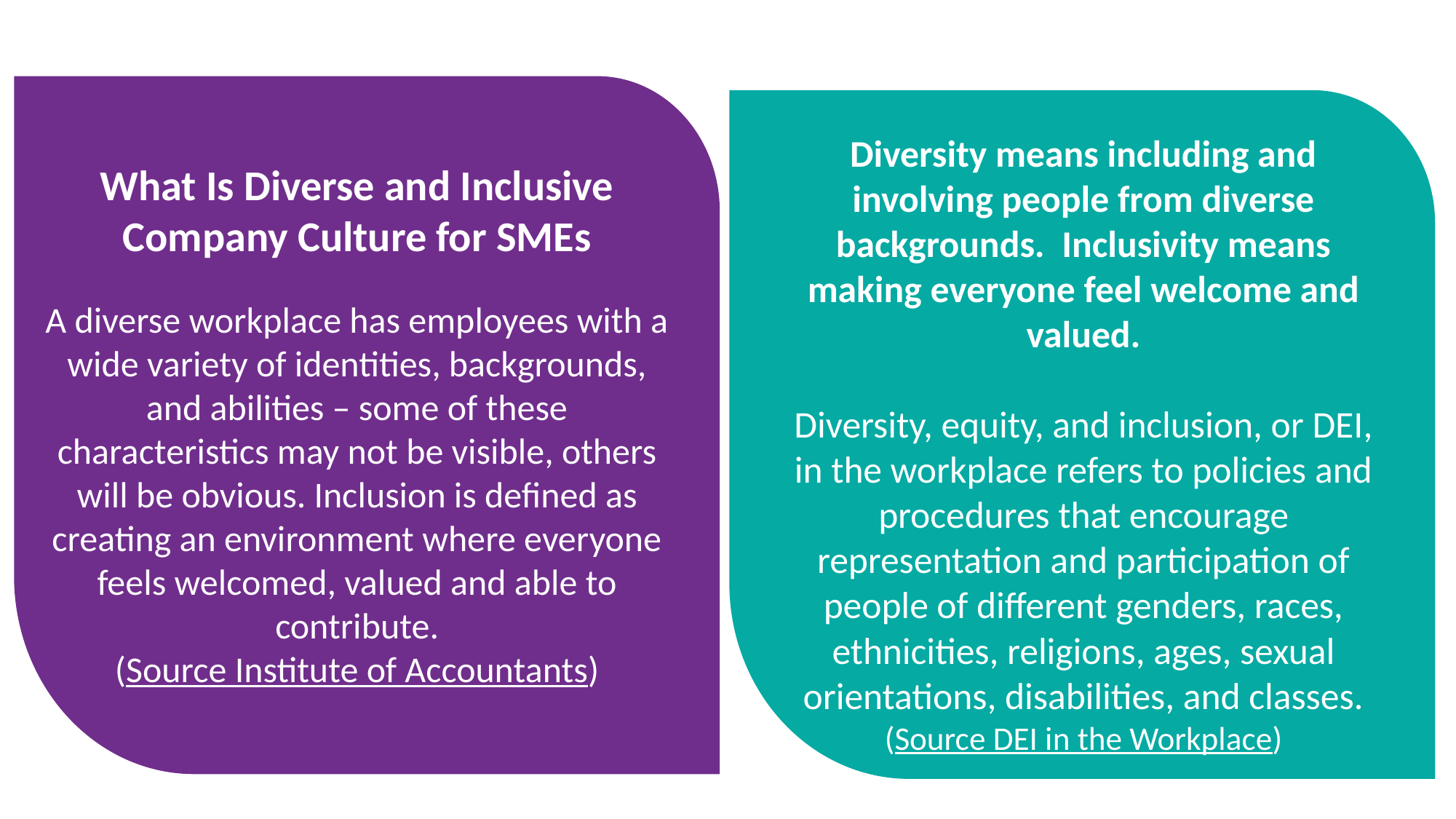

Diversity means including and involving people from diverse backgrounds. ​ ​Inclusivity means making everyone feel welcome and valued.

Diversity, equity, and inclusion, or DEI, in the workplace refers to policies and procedures that encourage representation and participation of people of different genders, races, ethnicities, religions, ages, sexual orientations, disabilities, and classes.
(Source DEI in the Workplace)
What Is Diverse and Inclusive Company Culture for SMEs

A diverse workplace has employees with a wide variety of identities, backgrounds, and abilities – some of these characteristics may not be visible, others will be obvious. Inclusion is defined as creating an environment where everyone feels welcomed, valued and able to contribute.
(Source Institute of Accountants)